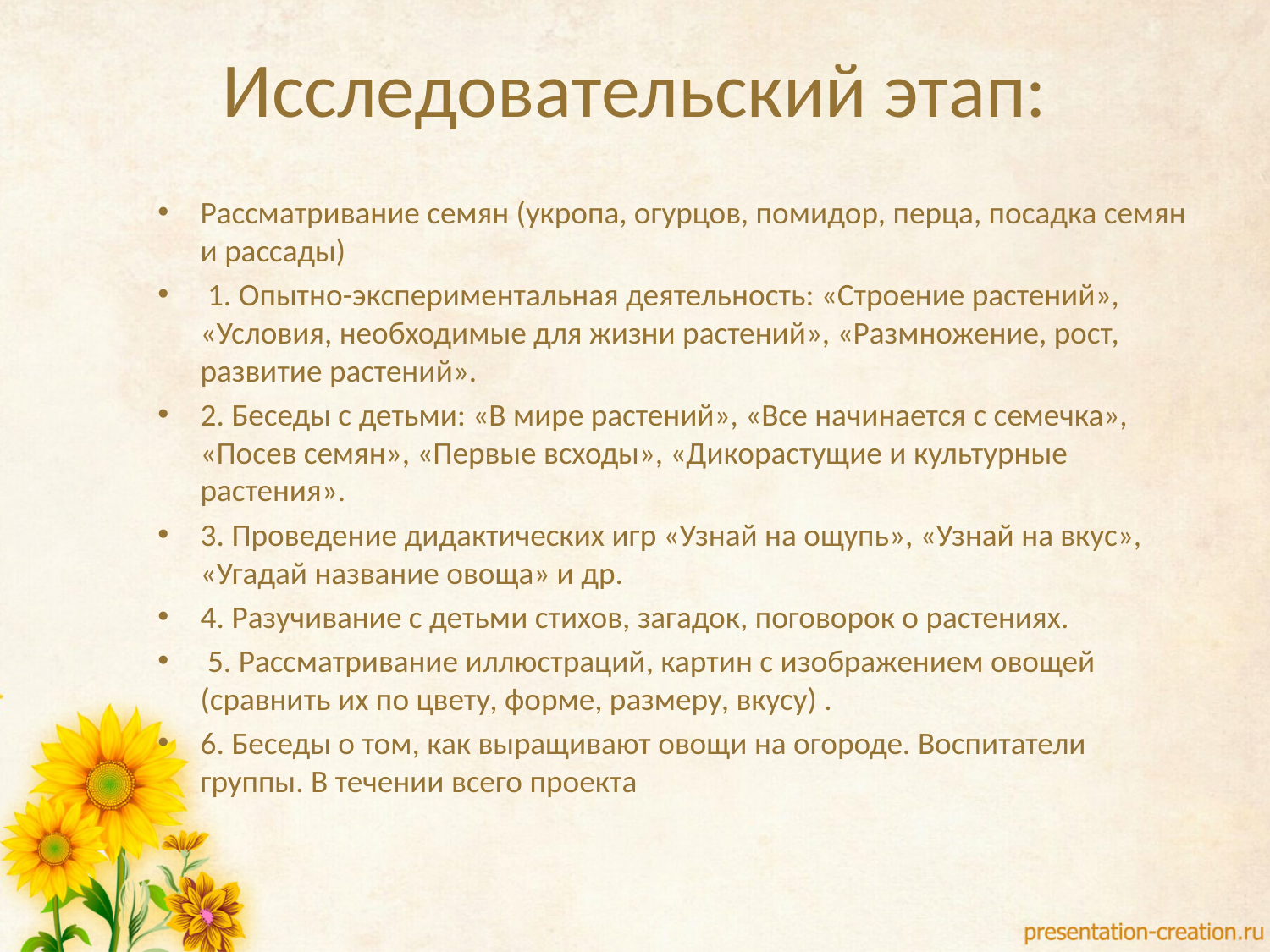

# Исследовательский этап:
Рассматривание семян (укропа, огурцов, помидор, перца, посадка семян и рассады)
 1. Опытно-экспериментальная деятельность: «Строение растений», «Условия, необходимые для жизни растений», «Размножение, рост, развитие растений».
2. Беседы с детьми: «В мире растений», «Все начинается с семечка», «Посев семян», «Первые всходы», «Дикорастущие и культурные растения».
3. Проведение дидактических игр «Узнай на ощупь», «Узнай на вкус», «Угадай название овоща» и др.
4. Разучивание с детьми стихов, загадок, поговорок о растениях.
 5. Рассматривание иллюстраций, картин с изображением овощей (сравнить их по цвету, форме, размеру, вкусу) .
6. Беседы о том, как выращивают овощи на огороде. Воспитатели группы. В течении всего проекта